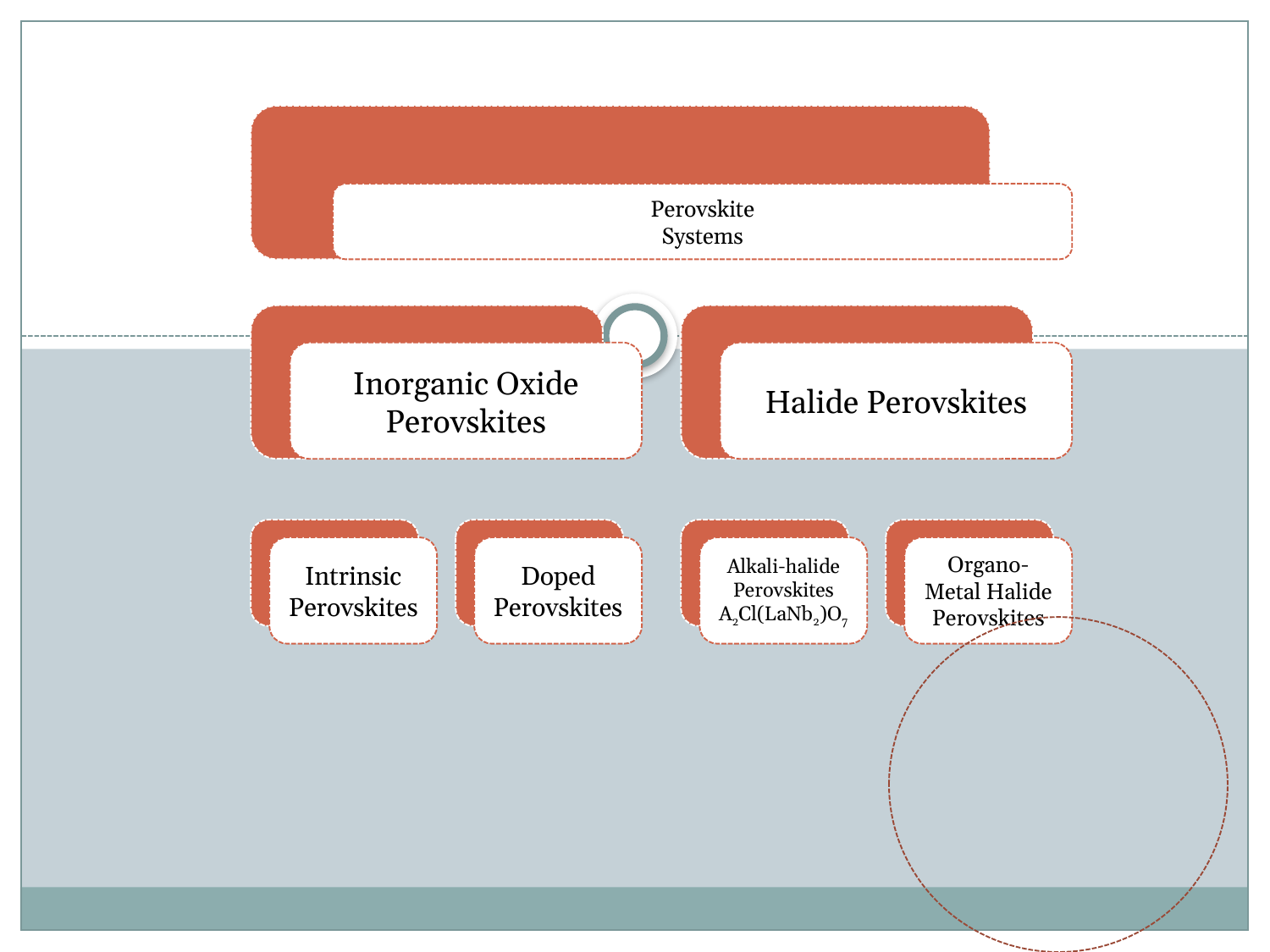

Perovskite
Systems
Inorganic Oxide Perovskites
Intrinsic Perovskites
Doped Perovskites
Halide Perovskites
Alkali-halide Perovskites
A2Cl(LaNb2)O7
Organo-Metal Halide Perovskites